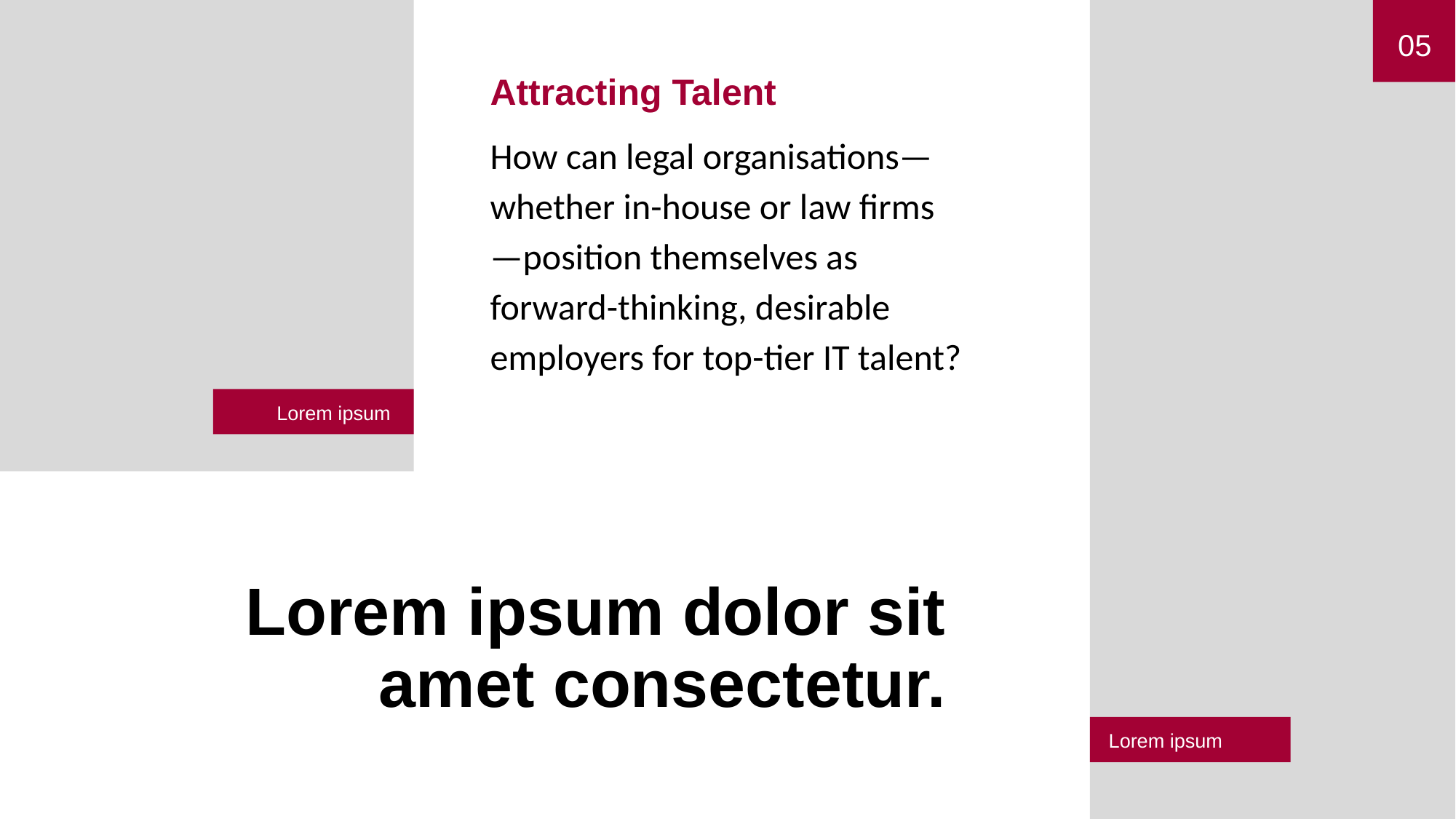

05
Attracting Talent
How can legal organisations—whether in-house or law firms—position themselves as forward-thinking, desirable employers for top-tier IT talent?

Lorem ipsum
Lorem ipsum dolor sit amet consectetur.

Lorem ipsum